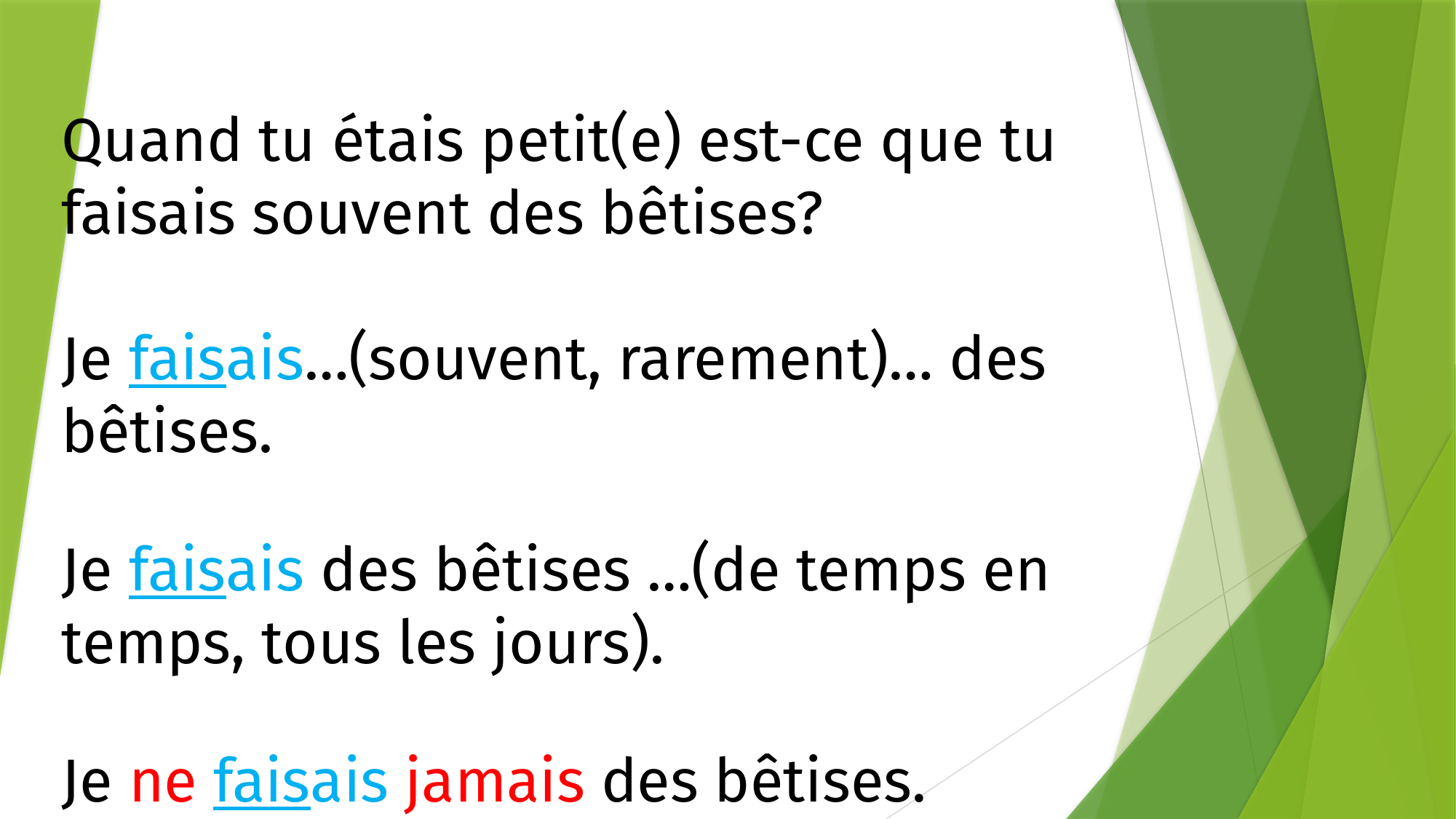

Quand tu étais petit(e) est-ce que tu faisais souvent des bêtises?

Je faisais…(souvent, rarement)… des bêtises.

Je faisais des bêtises …(de temps en temps, tous les jours).

Je ne faisais jamais des bêtises.